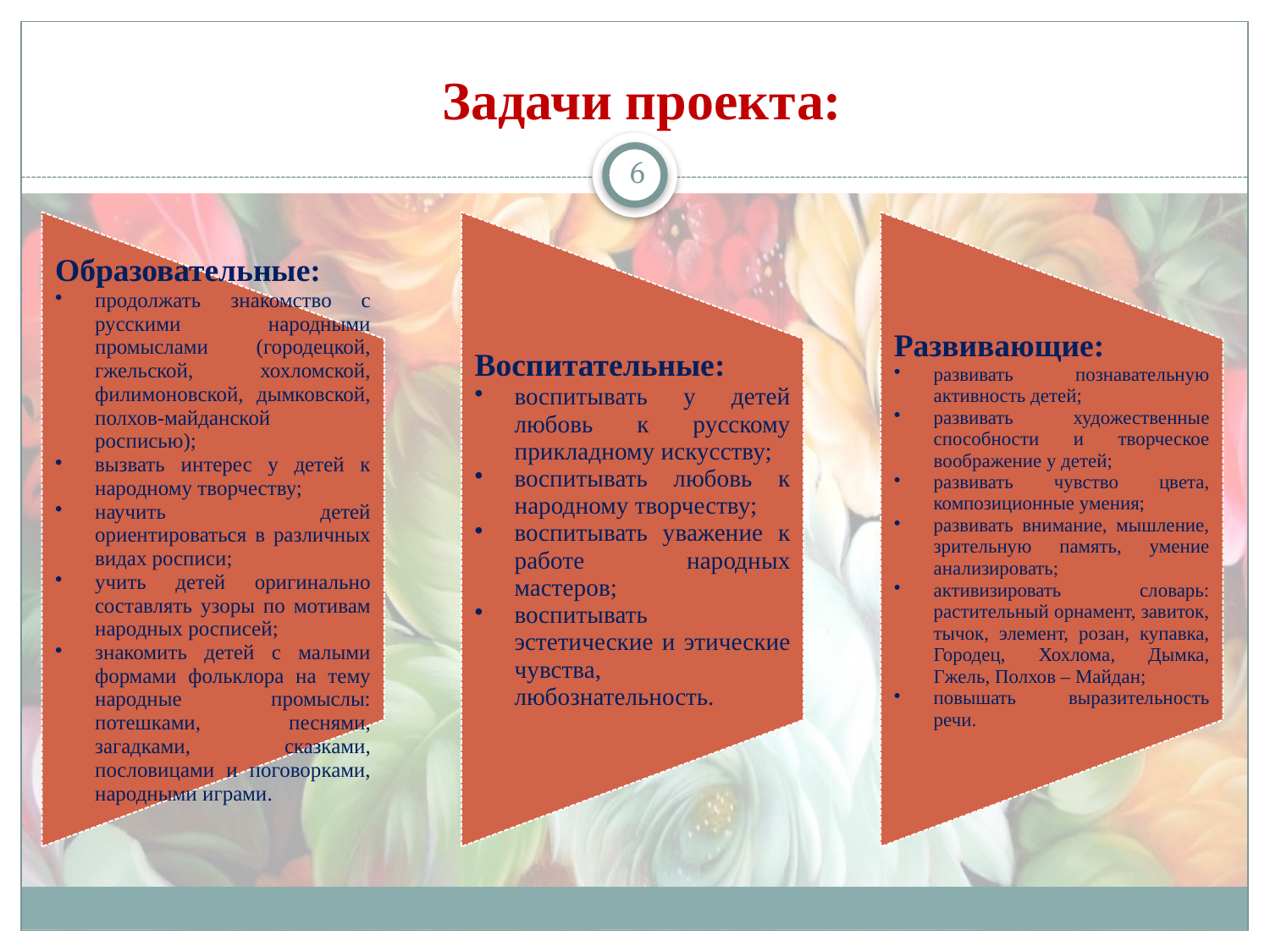

# Задачи проекта:
6
Образовательные:
продолжать знакомство с русскими народными промыслами (городецкой, гжельской, хохломской, филимоновской, дымковской, полхов-майданской росписью);
вызвать интерес у детей к народному творчеству;
Воспитательные:
воспитывать у детей любовь к русскому прикладному искусству;
Развивающие:
развивать познавательную активность детей;
развивать художественные способности и творческое воображение у детей;
научить детей ориентироваться в различных видах росписи;
учить детей оригинально составлять узоры по мотивам народных росписей;
знакомить детей с малыми формами фольклора на тему народные промыслы: потешками, песнями, загадками, сказками, пословицами и поговорками, народными играми.
воспитывать любовь к народному творчеству;
воспитывать уважение к работе народных мастеров;
воспитывать эстетические и этические чувства, любознательность.
развивать чувство цвета, композиционные умения;
развивать внимание, мышление, зрительную память, умение анализировать;
активизировать словарь: растительный орнамент, завиток, тычок, элемент, розан, купавка, Городец, Хохлома, Дымка, Гжель, Полхов – Майдан;
повышать выразительность речи.